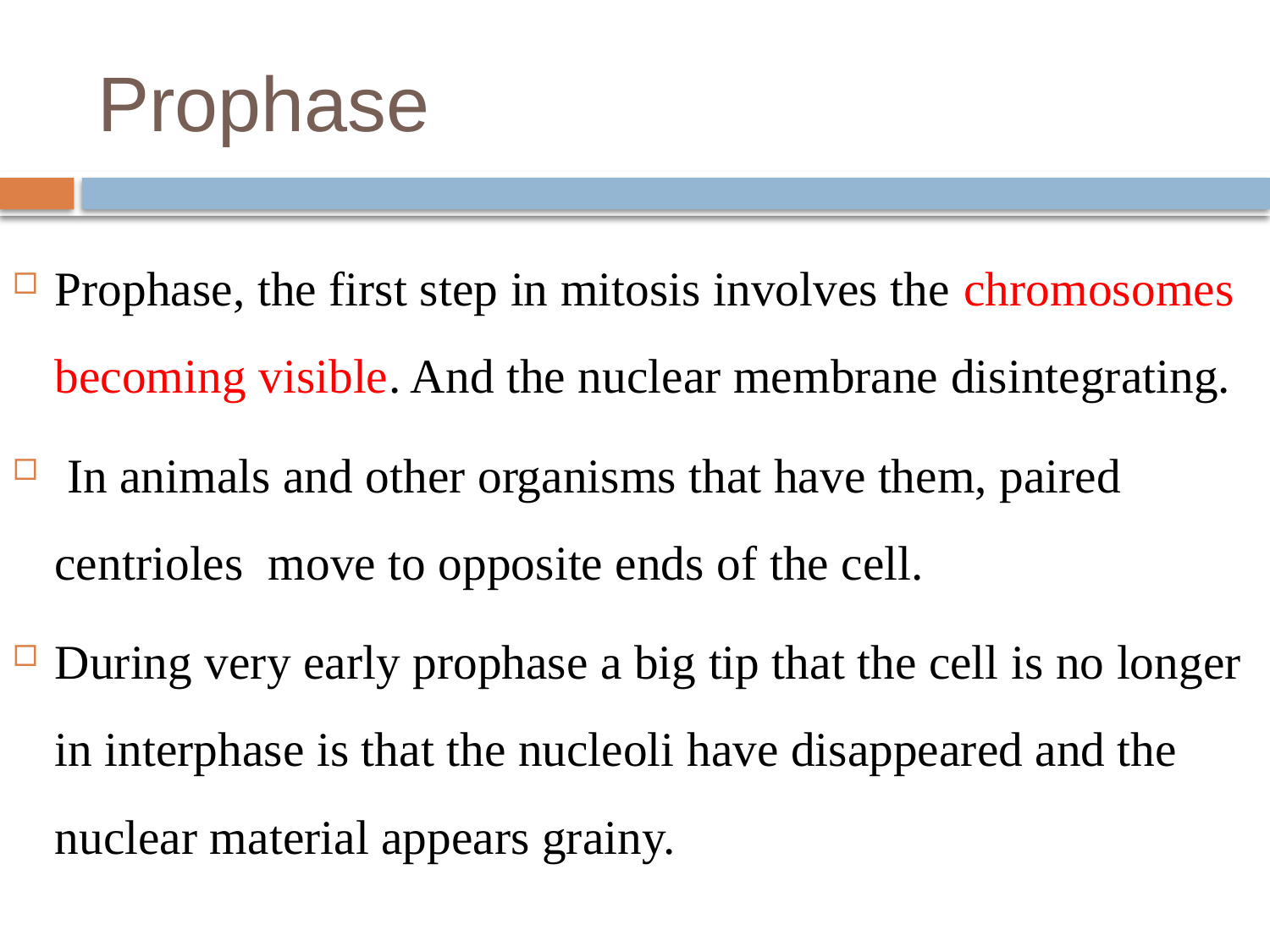

# Prophase
Prophase, the first step in mitosis involves the chromosomes becoming visible. And the nuclear membrane disintegrating.
 In animals and other organisms that have them, paired centrioles  move to opposite ends of the cell.
During very early prophase a big tip that the cell is no longer in interphase is that the nucleoli have disappeared and the nuclear material appears grainy.